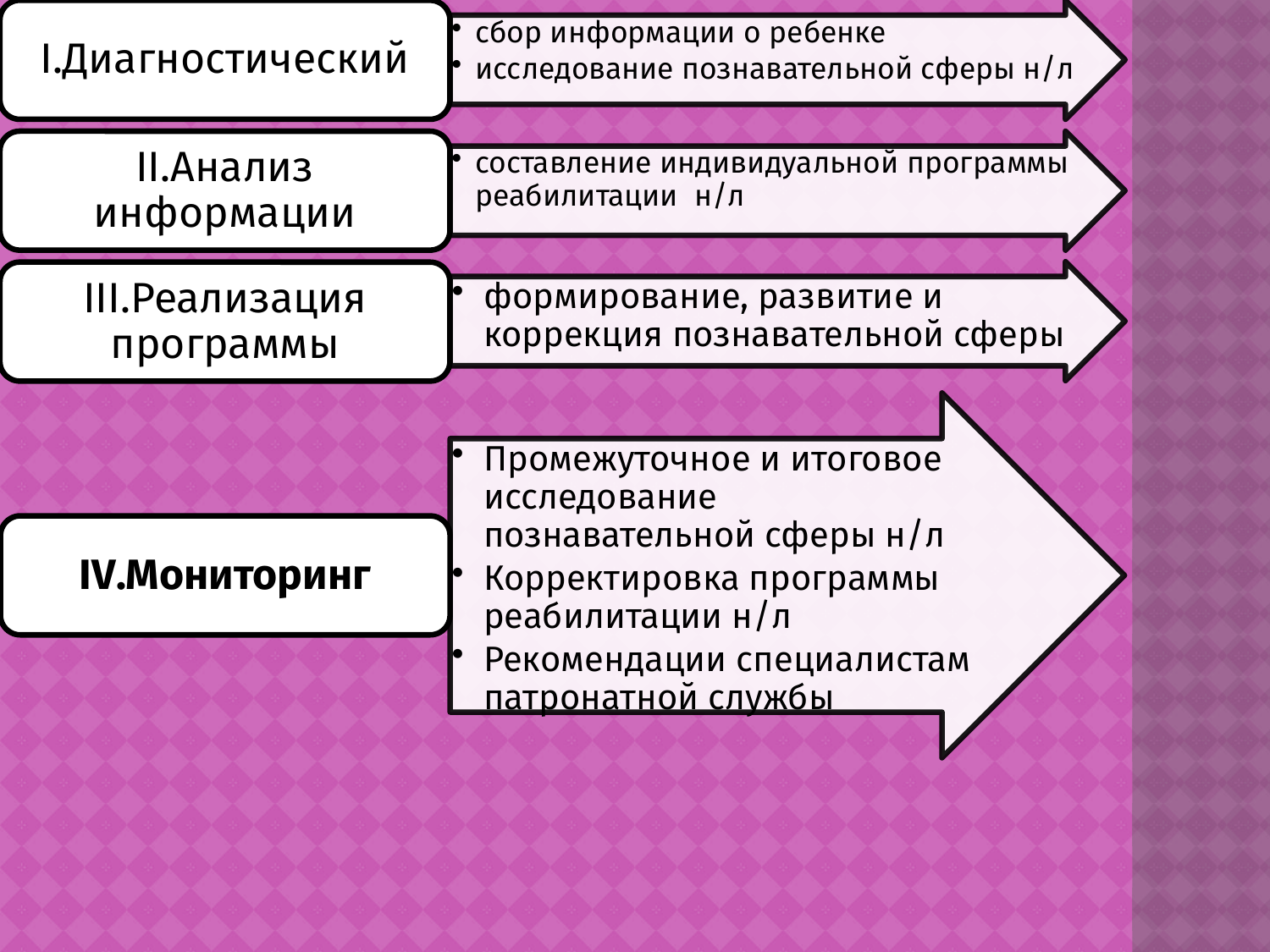

сбор информации о ребенке
исследование познавательной сферы н/л
I.Диагностический
составление индивидуальной программы реабилитации  н/л
II.Анализ информации
формирование, развитие и коррекция познавательной сферы
III.Реализация программы
Промежуточное и итоговое исследование познавательной сферы н/л
Корректировка программы реабилитации н/л
Рекомендации специалистам патронатной службы
IV.Мониторинг